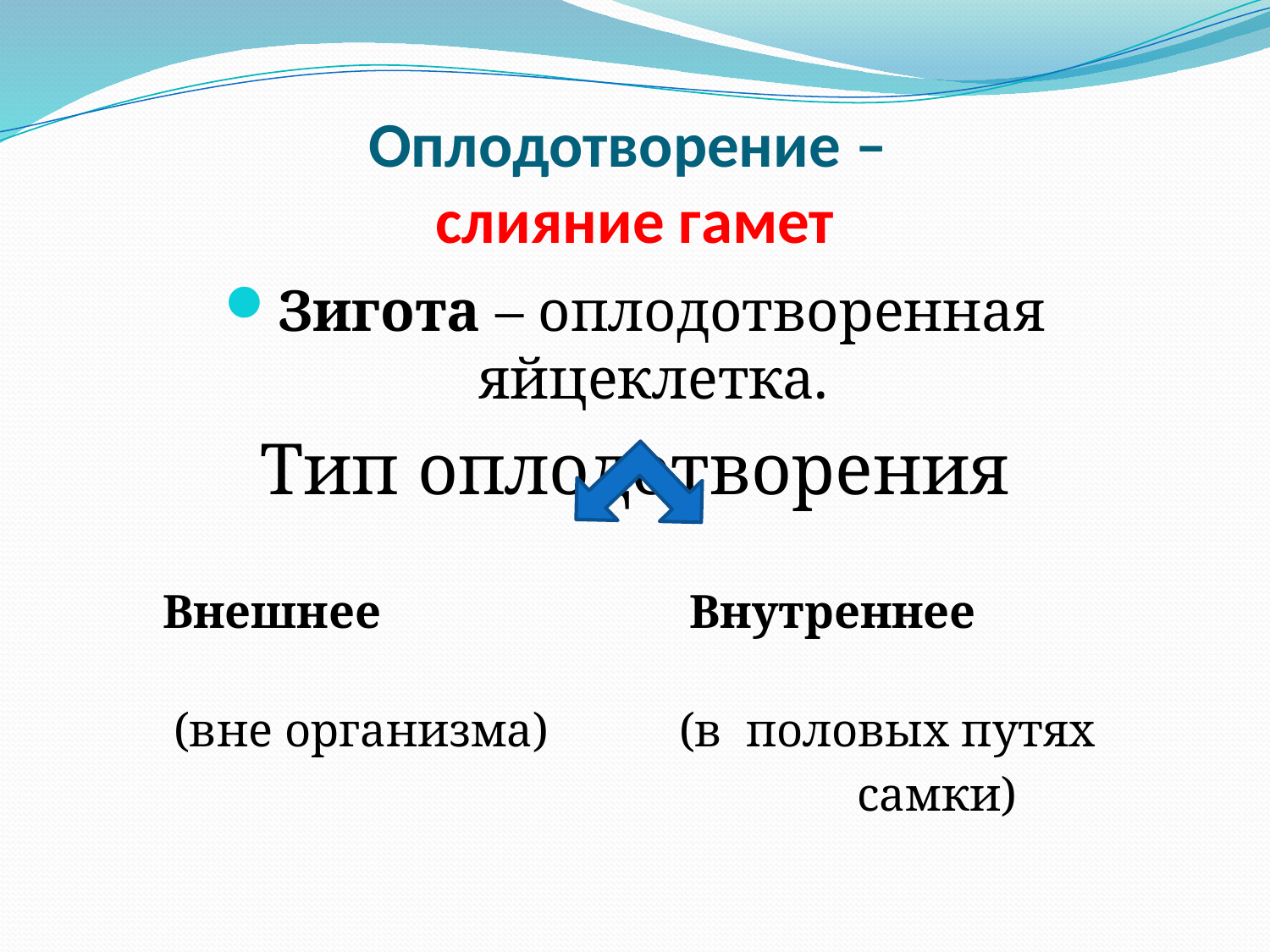

# Оплодотворение – слияние гамет
Зигота – оплодотворенная яйцеклетка.
Тип оплодотворения

       Внешнее                          Внутреннее
(вне организма)           (в  половых путях
                                                   самки)